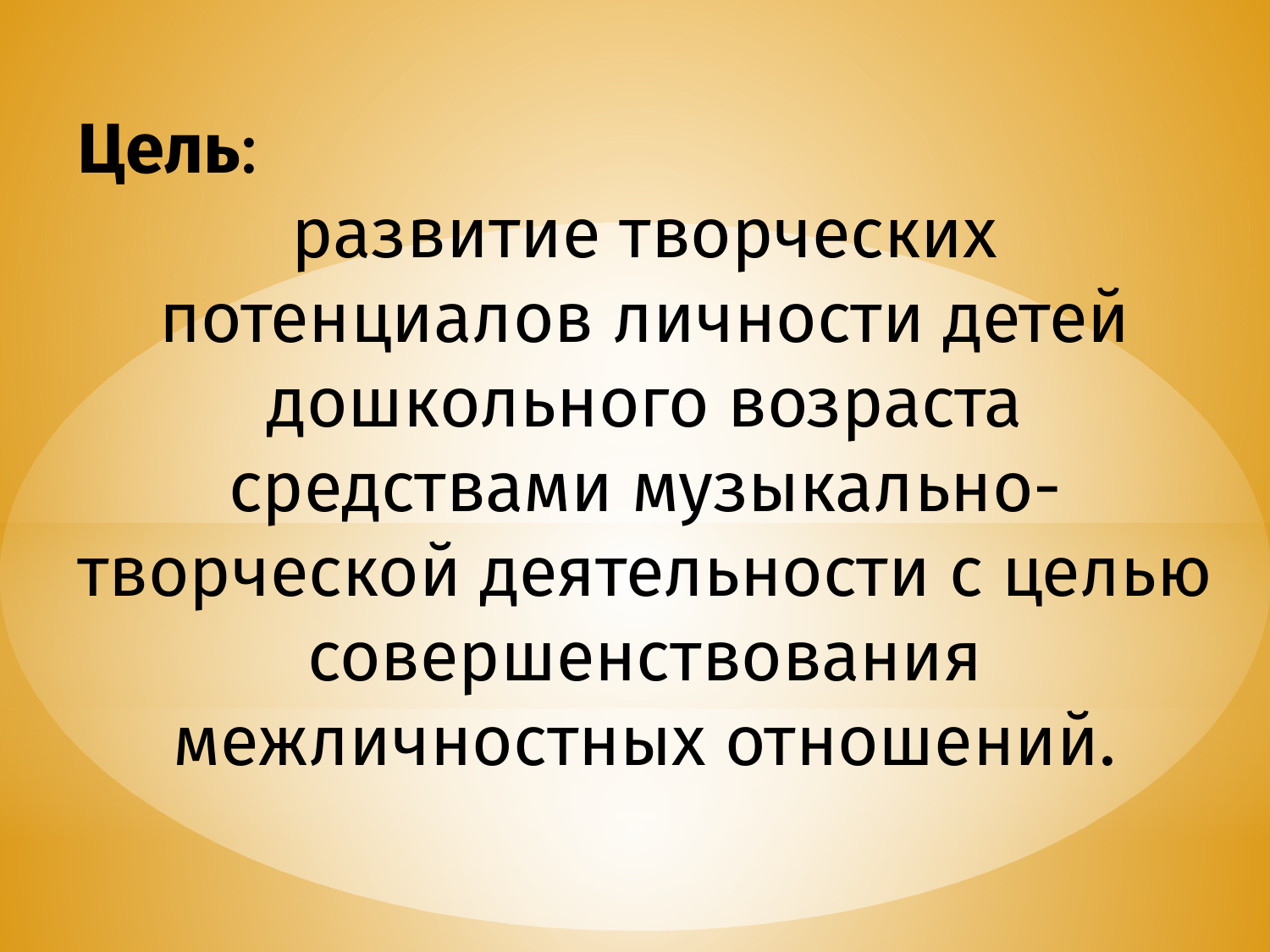

Цель:
развитие творческих потенциалов личности детей дошкольного возраста средствами музыкально-творческой деятельности с целью совершенствования межличностных отношений.